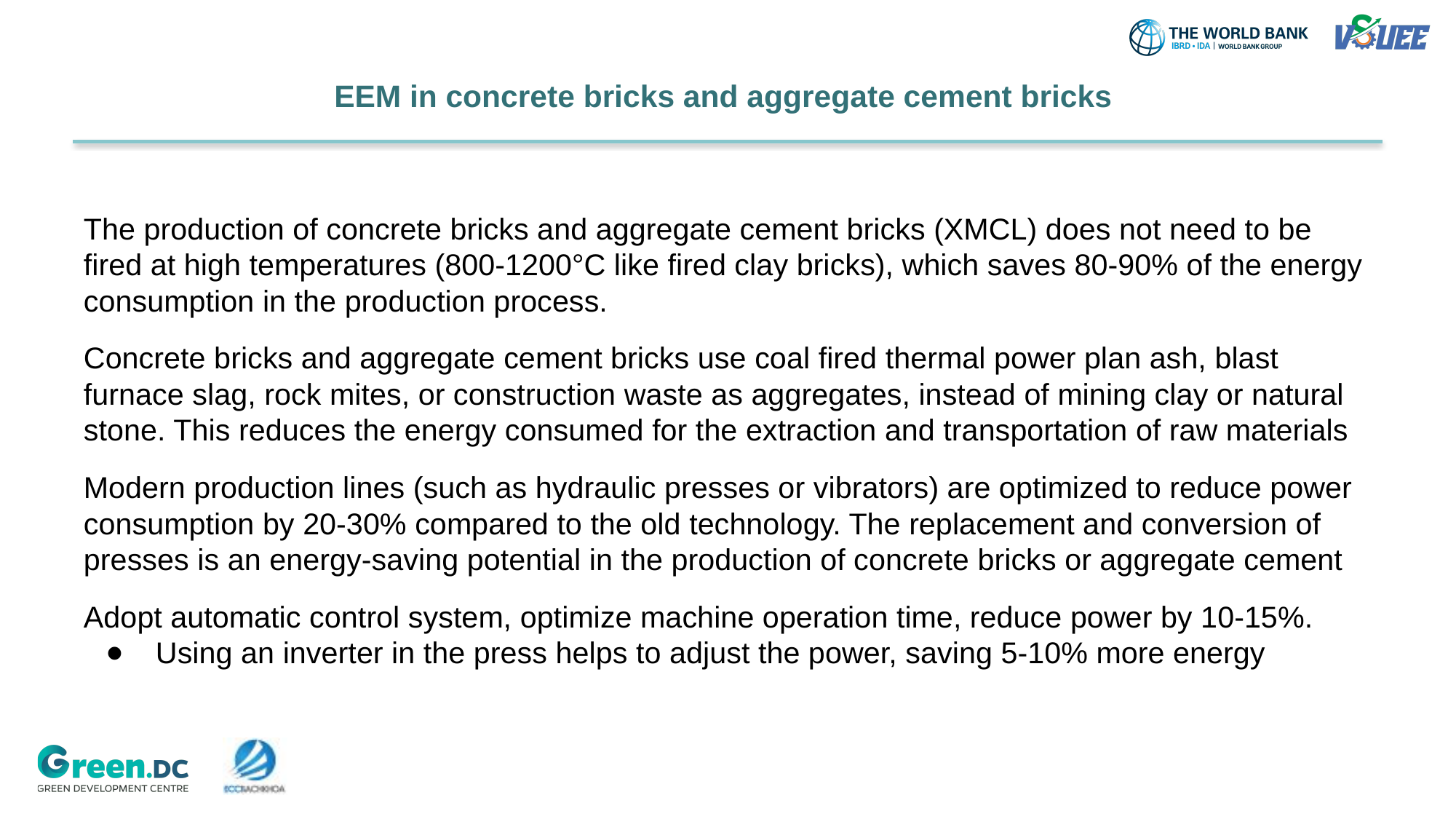

# EEM in concrete bricks and aggregate cement bricks
The production of concrete bricks and aggregate cement bricks (XMCL) does not need to be fired at high temperatures (800-1200°C like fired clay bricks), which saves 80-90% of the energy consumption in the production process.
Concrete bricks and aggregate cement bricks use coal fired thermal power plan ash, blast furnace slag, rock mites, or construction waste as aggregates, instead of mining clay or natural stone. This reduces the energy consumed for the extraction and transportation of raw materials
Modern production lines (such as hydraulic presses or vibrators) are optimized to reduce power consumption by 20-30% compared to the old technology. The replacement and conversion of presses is an energy-saving potential in the production of concrete bricks or aggregate cement
Adopt automatic control system, optimize machine operation time, reduce power by 10-15%.
Using an inverter in the press helps to adjust the power, saving 5-10% more energy